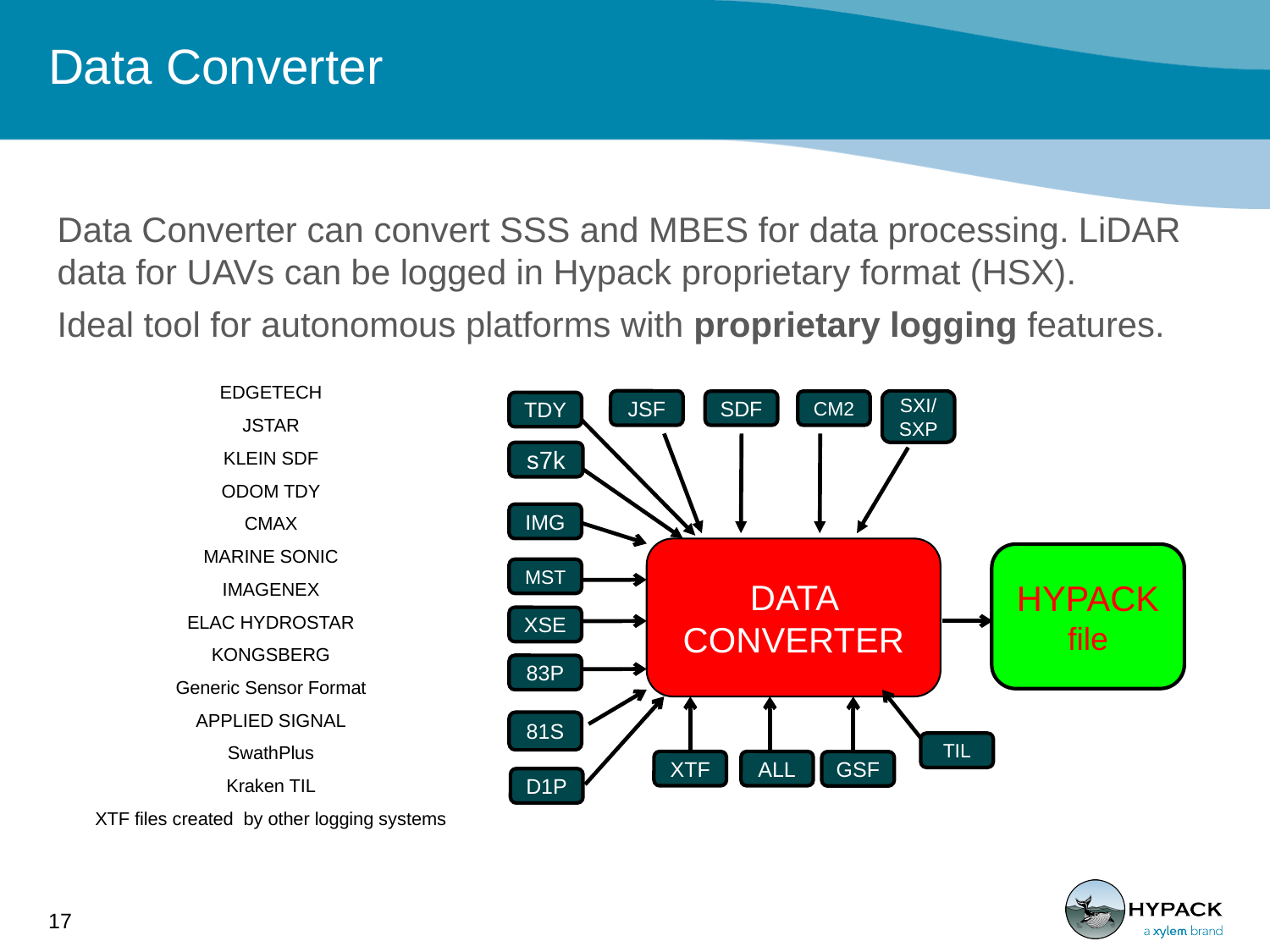

# Data Converter
Data Converter can convert SSS and MBES for data processing. LiDAR data for UAVs can be logged in Hypack proprietary format (HSX).
Ideal tool for autonomous platforms with proprietary logging features.
EDGETECH
JSTAR
KLEIN SDF
ODOM TDY
CMAX
MARINE SONIC
IMAGENEX
ELAC HYDROSTAR
KONGSBERG
Generic Sensor Format
APPLIED SIGNAL
SwathPlus
Kraken TIL
XTF files created  by other logging systems
JSF
SXI/ SXP
SDF
CM2
TDY

s7k

IMG
DATA CONVERTER
HYPACK file
MST
XSE
83P
81S
TIL
XTF
ALL
GSF
D1P
17